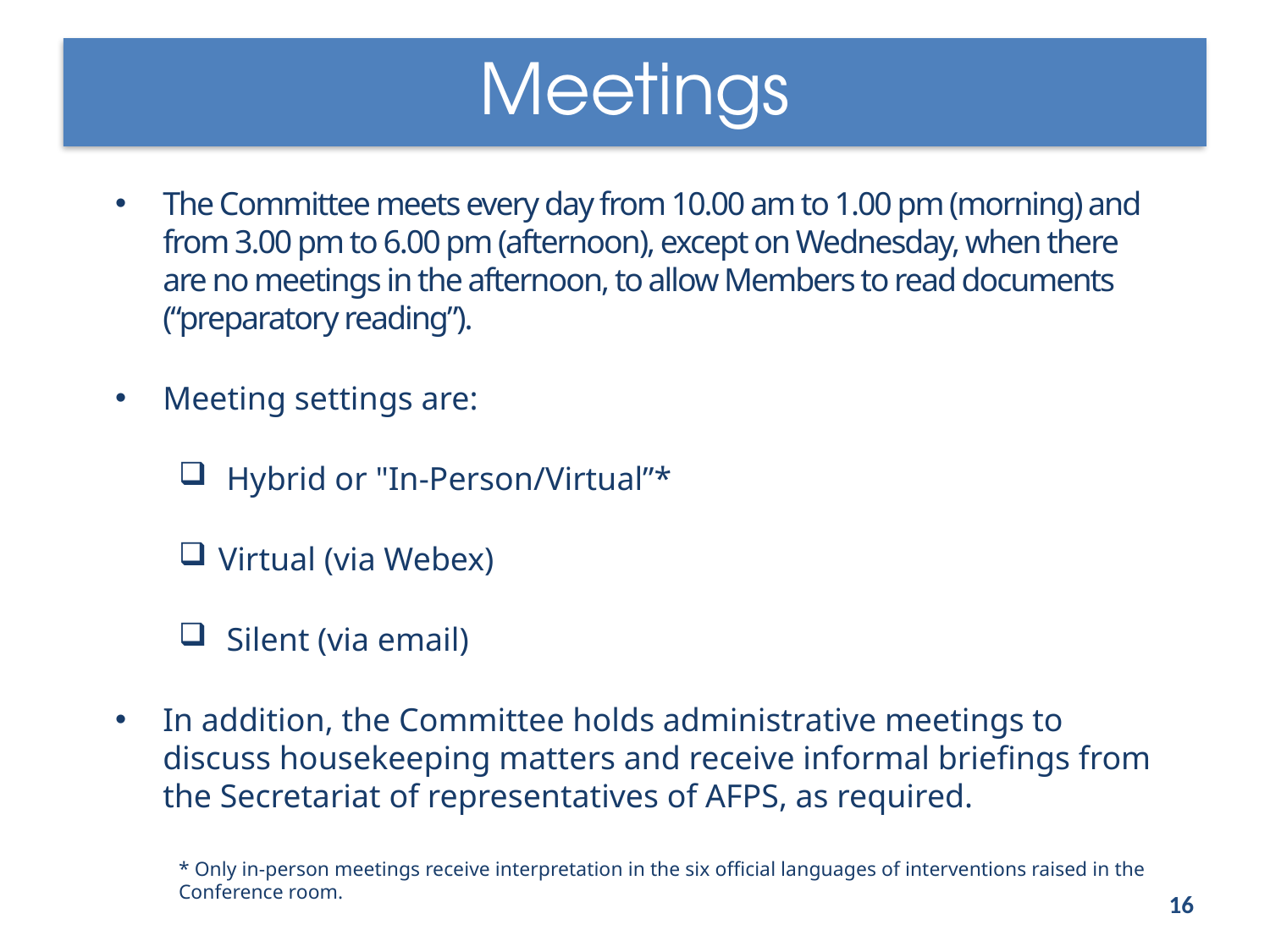

Meetings
The Committee meets every day from 10.00 am to 1.00 pm (morning) and from 3.00 pm to 6.00 pm (afternoon), except on Wednesday, when there are no meetings in the afternoon, to allow Members to read documents (“preparatory reading”).
Meeting settings are:
 Hybrid or "In-Person/Virtual”*
Virtual (via Webex)
 Silent (via email)
In addition, the Committee holds administrative meetings to discuss housekeeping matters and receive informal briefings from the Secretariat of representatives of AFPS, as required.
* Only in-person meetings receive interpretation in the six official languages of interventions raised in the Conference room.

16